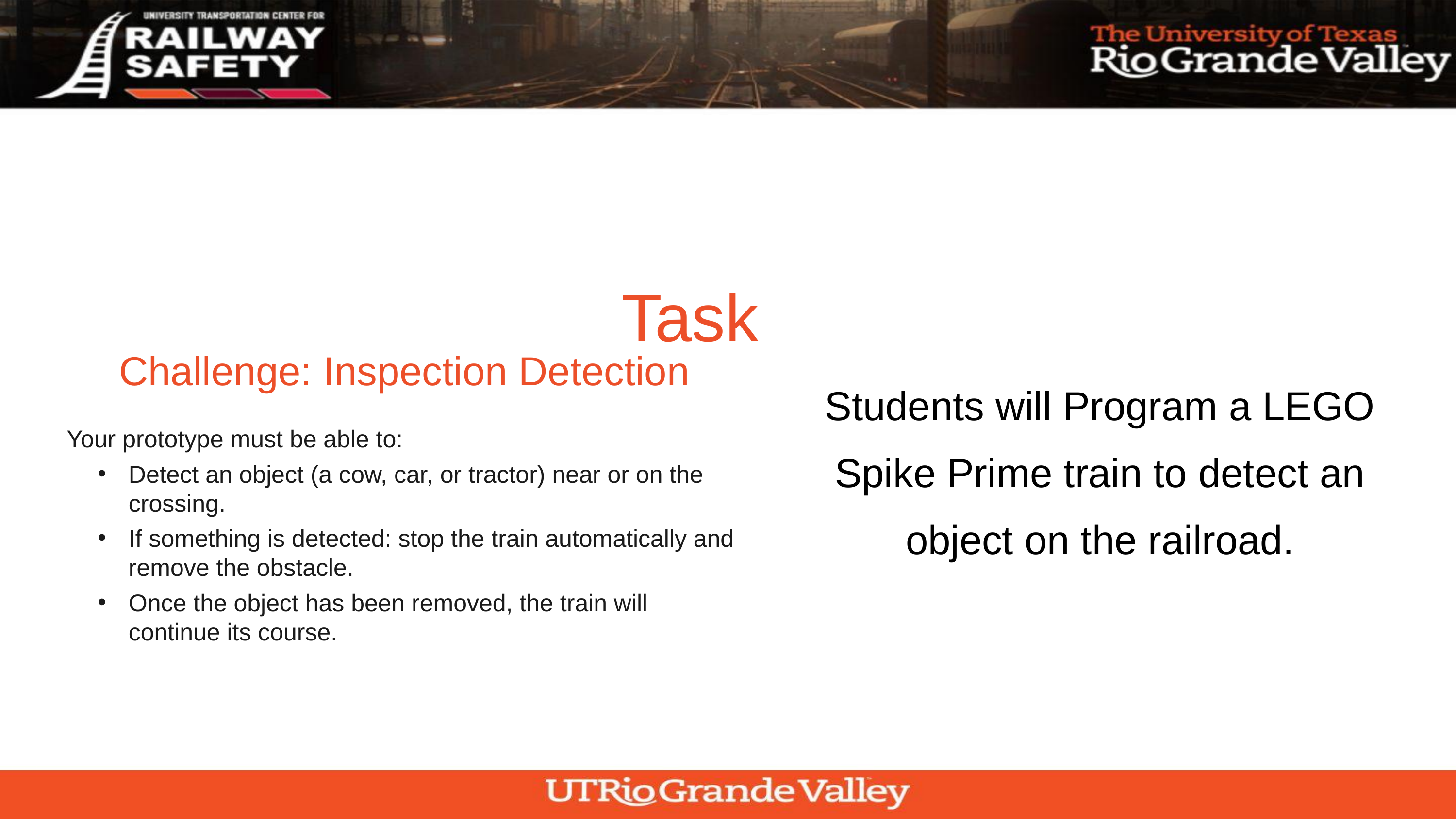

Task
Challenge: Inspection Detection

Your prototype must be able to:
Detect an object (a cow, car, or tractor) near or on the crossing.
If something is detected: stop the train automatically and remove the obstacle.
Once the object has been removed, the train will continue its course.
Students will Program a LEGO Spike Prime train to detect an object on the railroad.